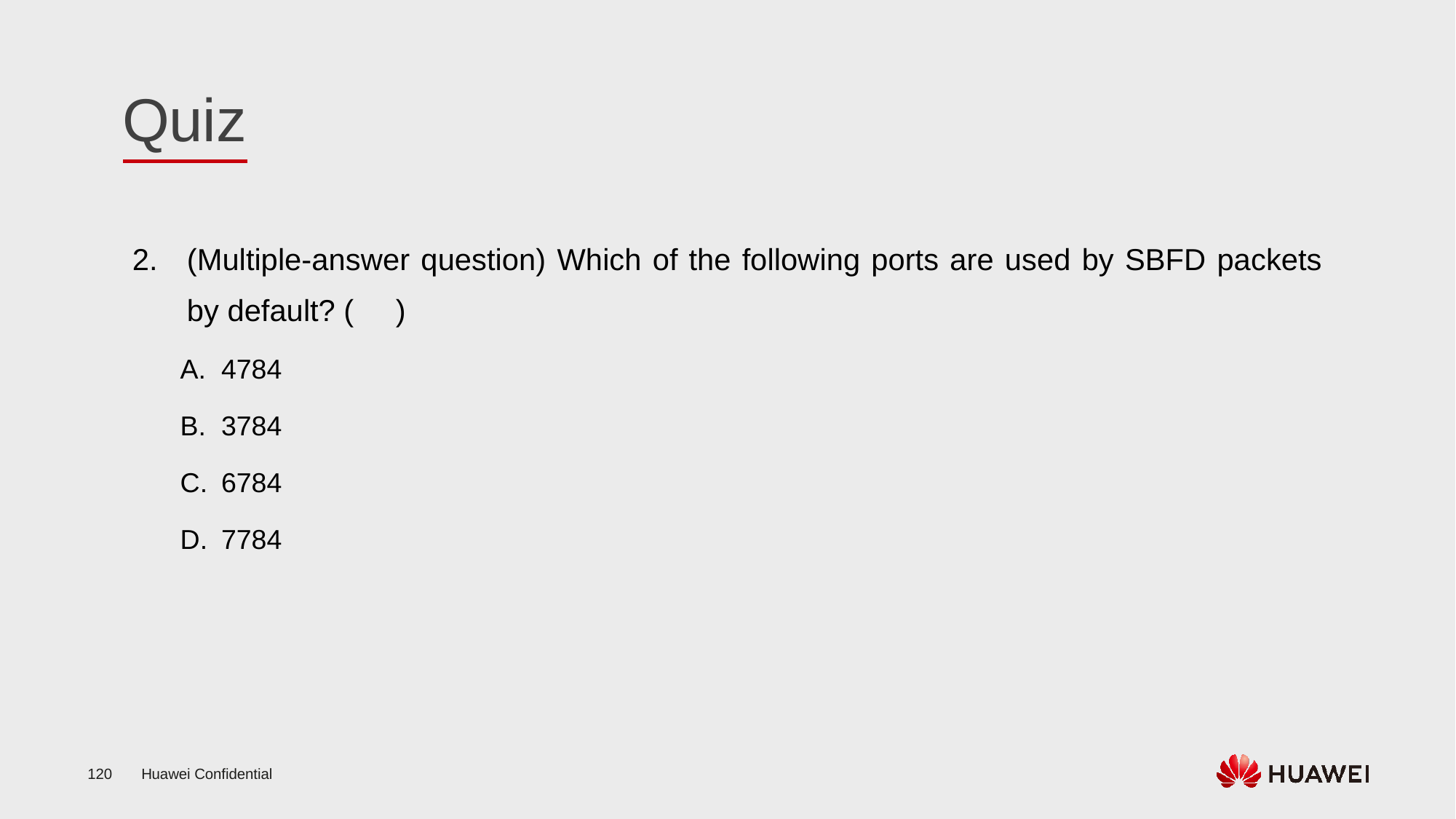

(Multiple-answer question) Which of the following ports are used by SBFD packets by default? (     )
4784
3784
6784
7784